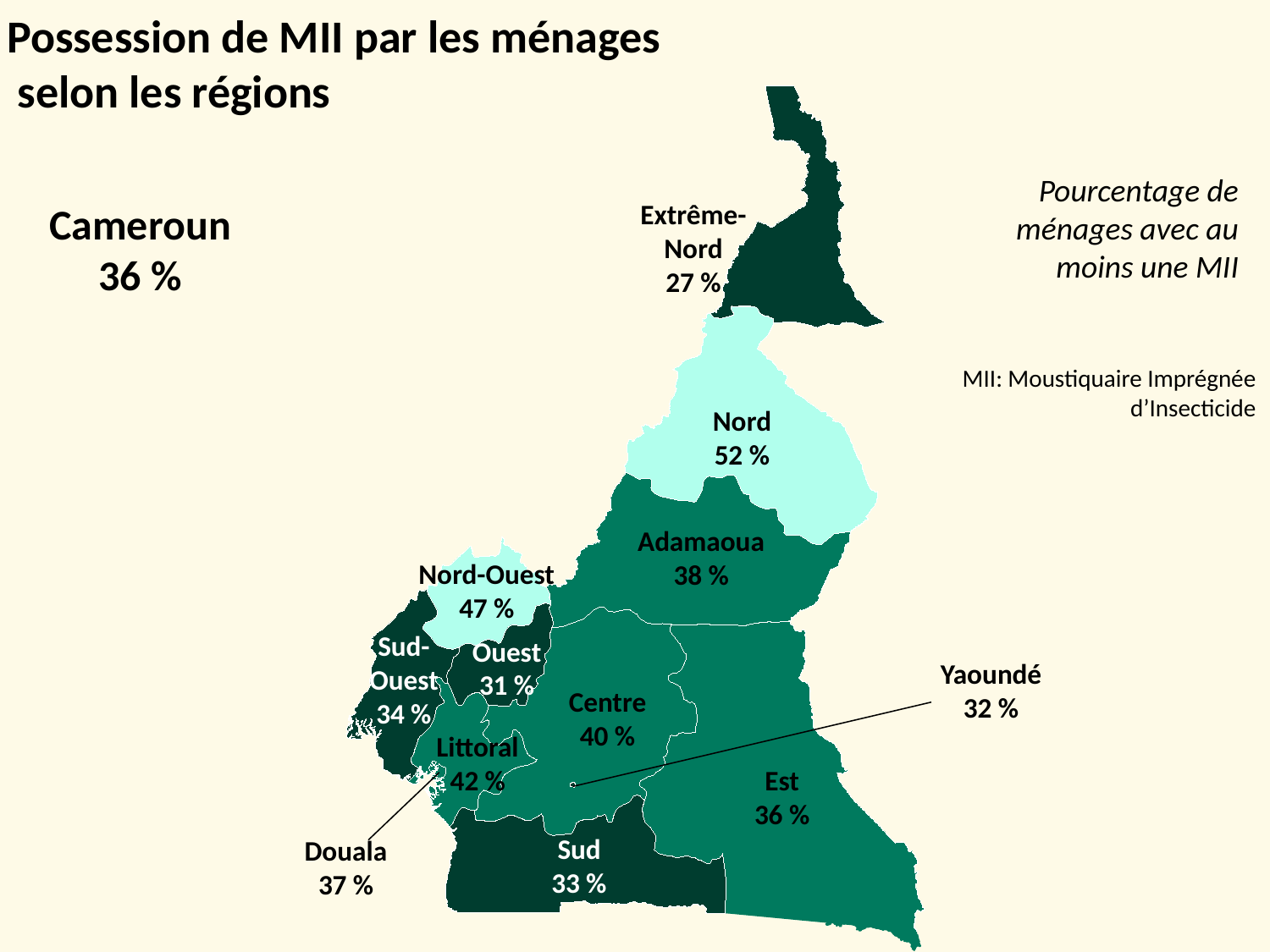

# Possession de MII par les ménages selon les régions

Pourcentage de ménages avec au moins une MII
Extrême-
Nord
27 %
Cameroun
36 %
MII: Moustiquaire Imprégnée d’Insecticide
Nord
52 %
Adamaoua
38 %
Nord-Ouest
47 %
Sud-
Ouest
34 %
Ouest
31 %
Yaoundé
32 %
Centre
40 %
Littoral
42 %
Est
36 %
Sud
33 %
Douala
37 %